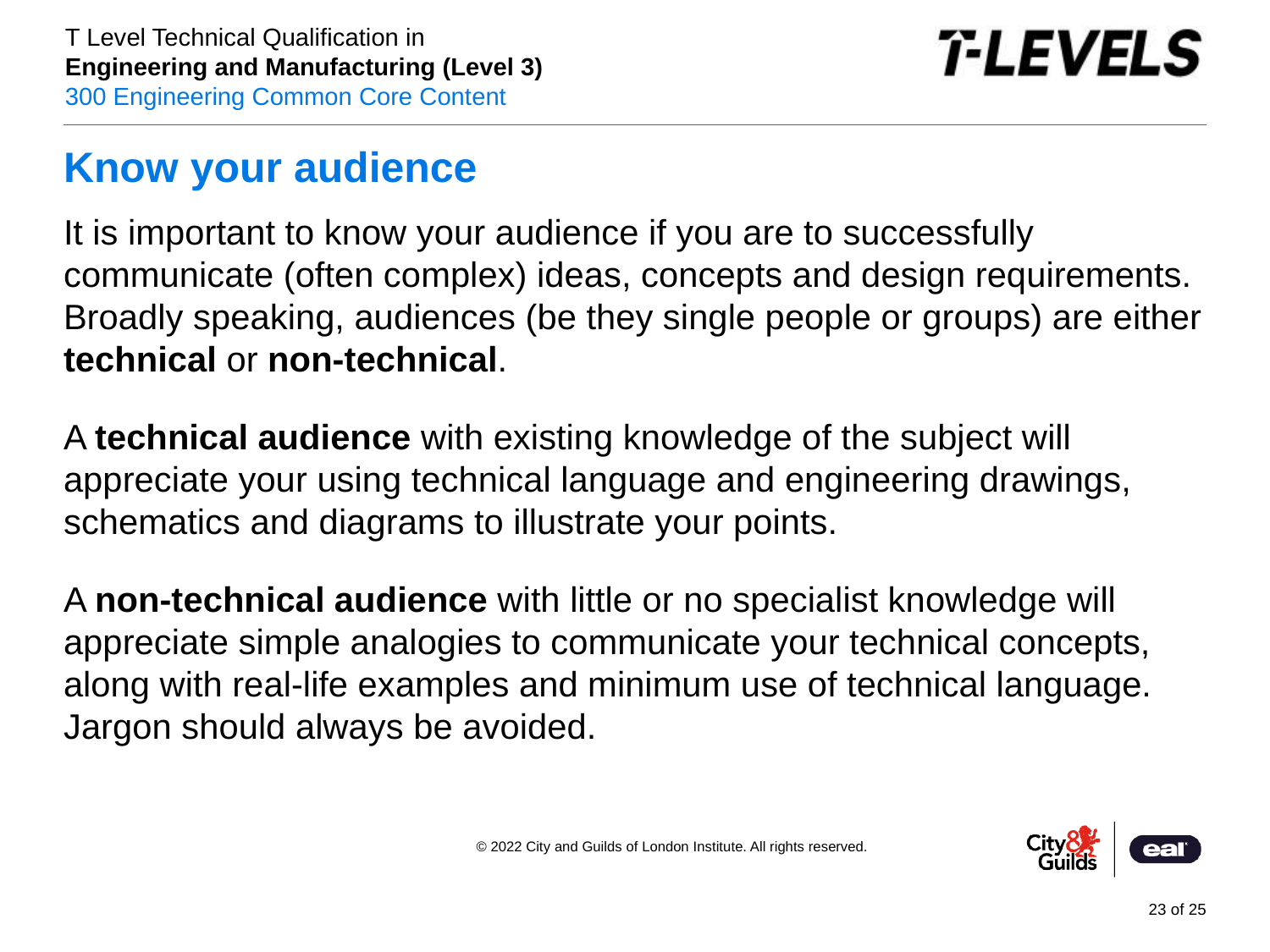

# Know your audience
It is important to know your audience if you are to successfully communicate (often complex) ideas, concepts and design requirements. Broadly speaking, audiences (be they single people or groups) are either technical or non-technical.
A technical audience with existing knowledge of the subject will appreciate your using technical language and engineering drawings, schematics and diagrams to illustrate your points.
A non-technical audience with little or no specialist knowledge will appreciate simple analogies to communicate your technical concepts, along with real-life examples and minimum use of technical language. Jargon should always be avoided.